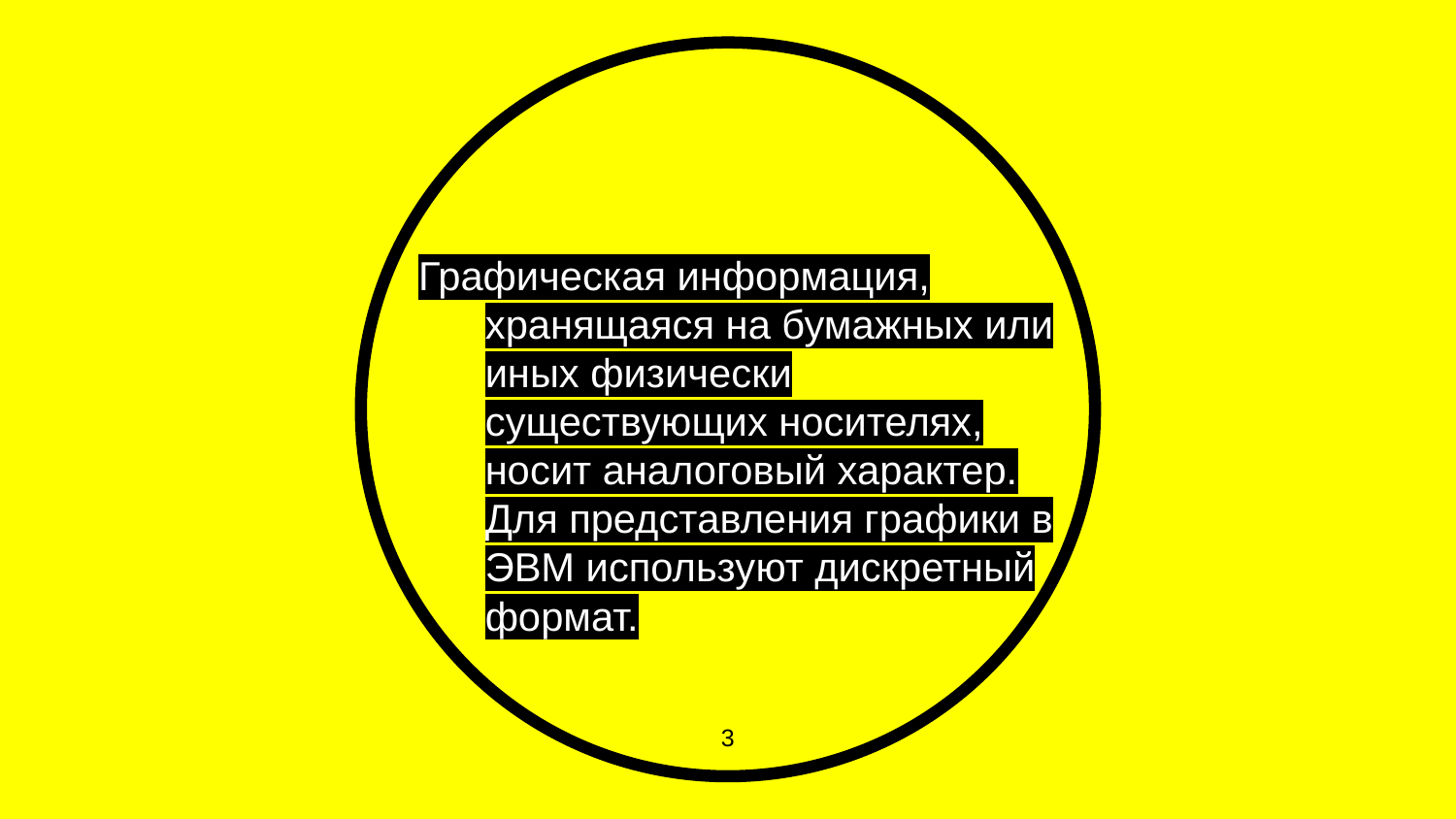

Графическая информация, хранящаяся на бумажных или иных физически существующих носителях, носит аналоговый характер. Для представления графики в ЭВМ используют дискретный формат.
3